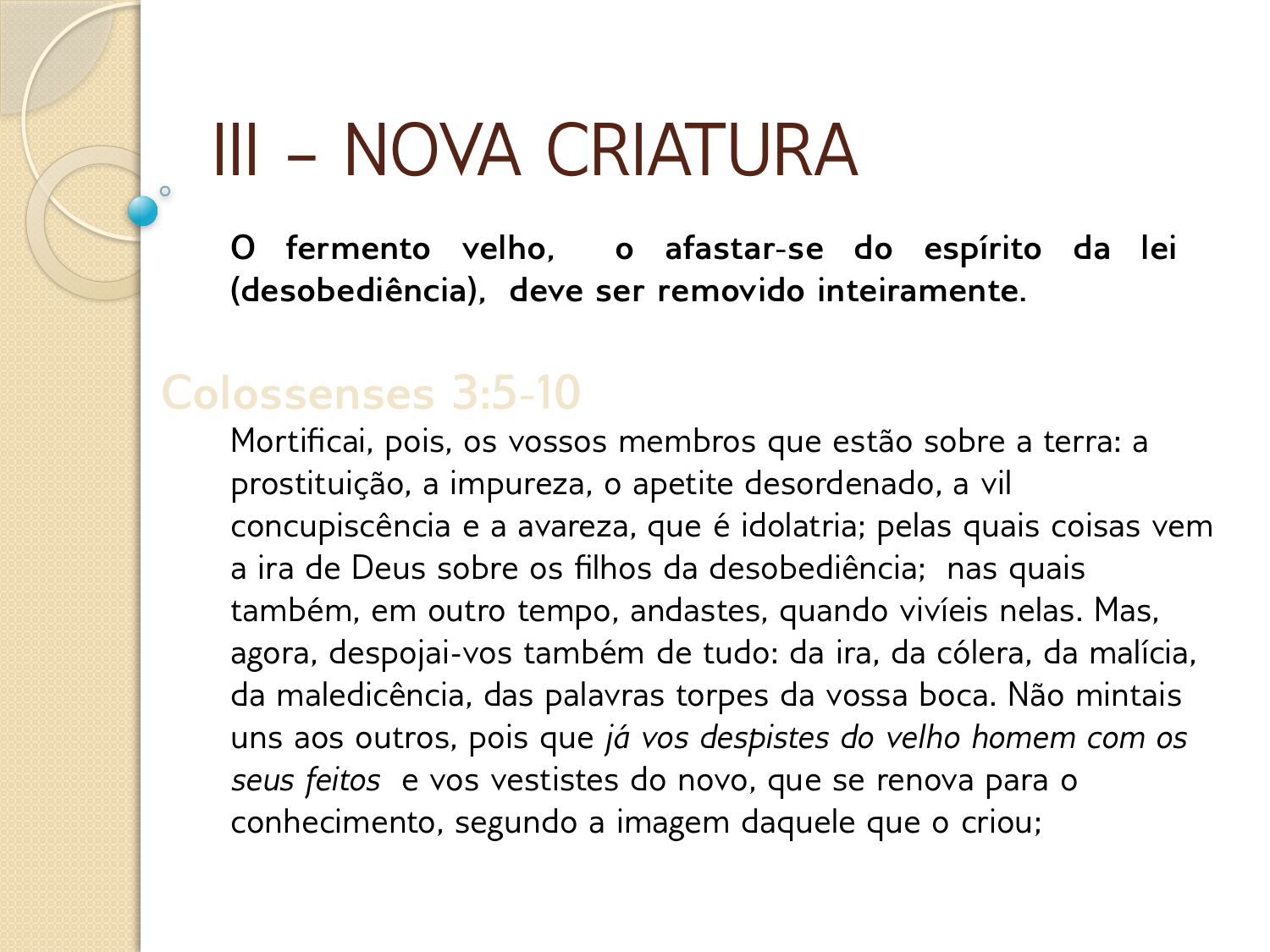

III – NOVA CRIATURA
O fermento velho,  o afastar-se do espírito da lei (desobediência),  deve ser removido inteiramente.
Colossenses 3:5-10
Mortificai, pois, os vossos membros que estão sobre a terra: a prostituição, a impureza, o apetite desordenado, a vil concupiscência e a avareza, que é idolatria; pelas quais coisas vem a ira de Deus sobre os filhos da desobediência;  nas quais também, em outro tempo, andastes, quando vivíeis nelas. Mas, agora, despojai-vos também de tudo: da ira, da cólera, da malícia, da maledicência, das palavras torpes da vossa boca. Não mintais uns aos outros, pois que já vos despistes do velho homem com os seus feitos  e vos vestistes do novo, que se renova para o conhecimento, segundo a imagem daquele que o criou;